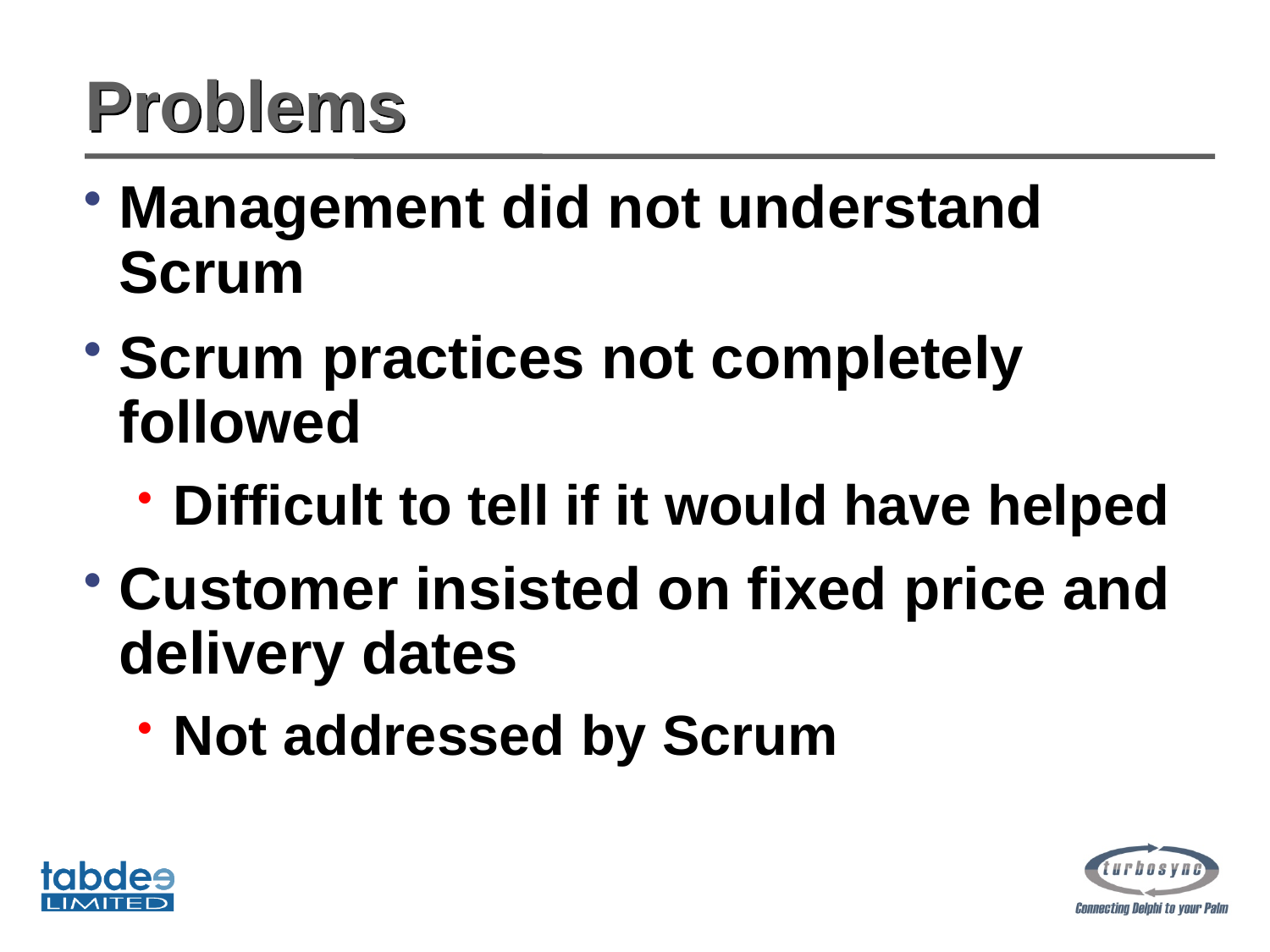

# Problems
Management did not understand Scrum
Scrum practices not completely followed
Difficult to tell if it would have helped
Customer insisted on fixed price and delivery dates
Not addressed by Scrum